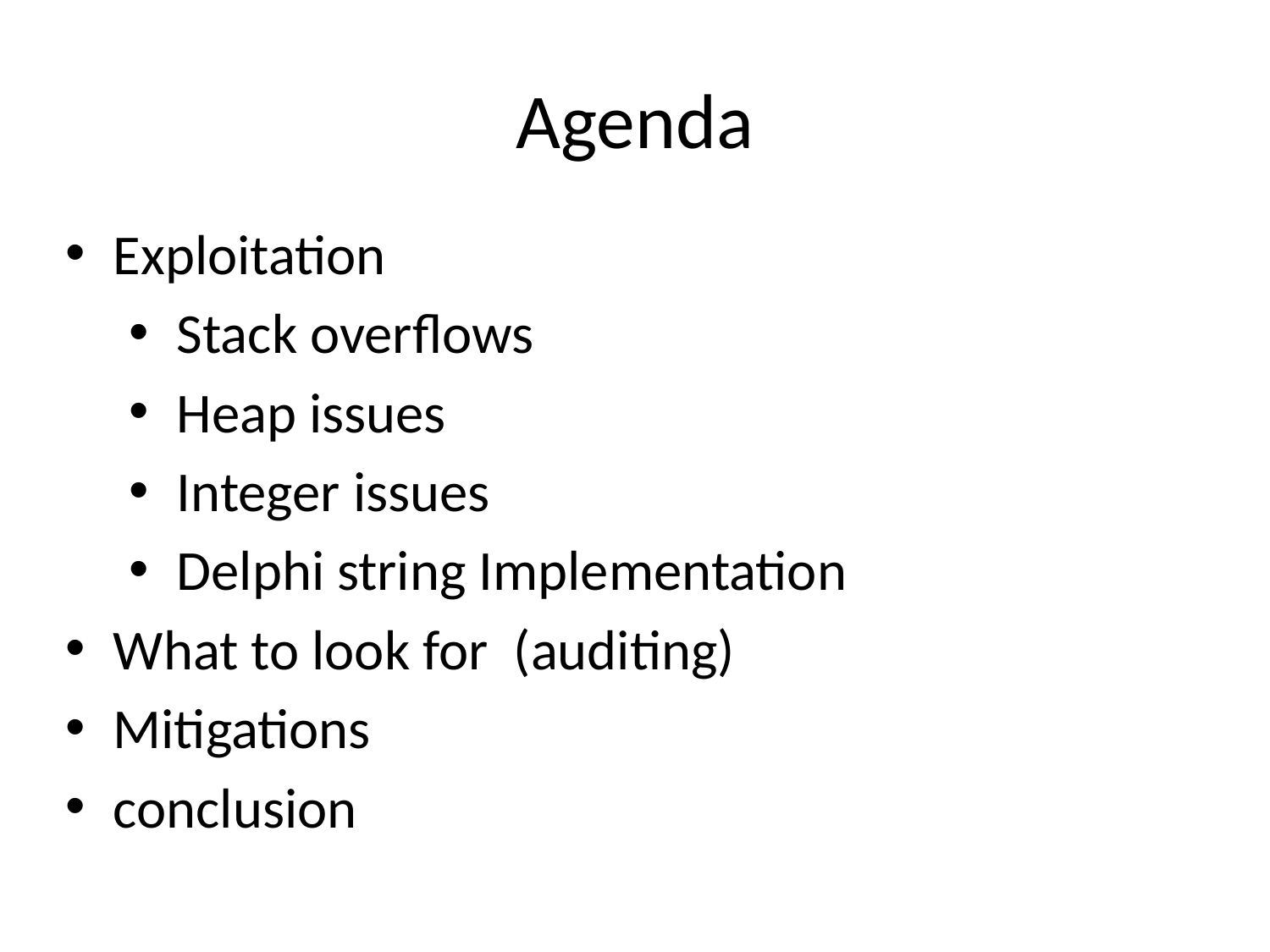

# Agenda
Exploitation
Stack overflows
Heap issues
Integer issues
Delphi string Implementation
What to look for  (auditing)
Mitigations
conclusion